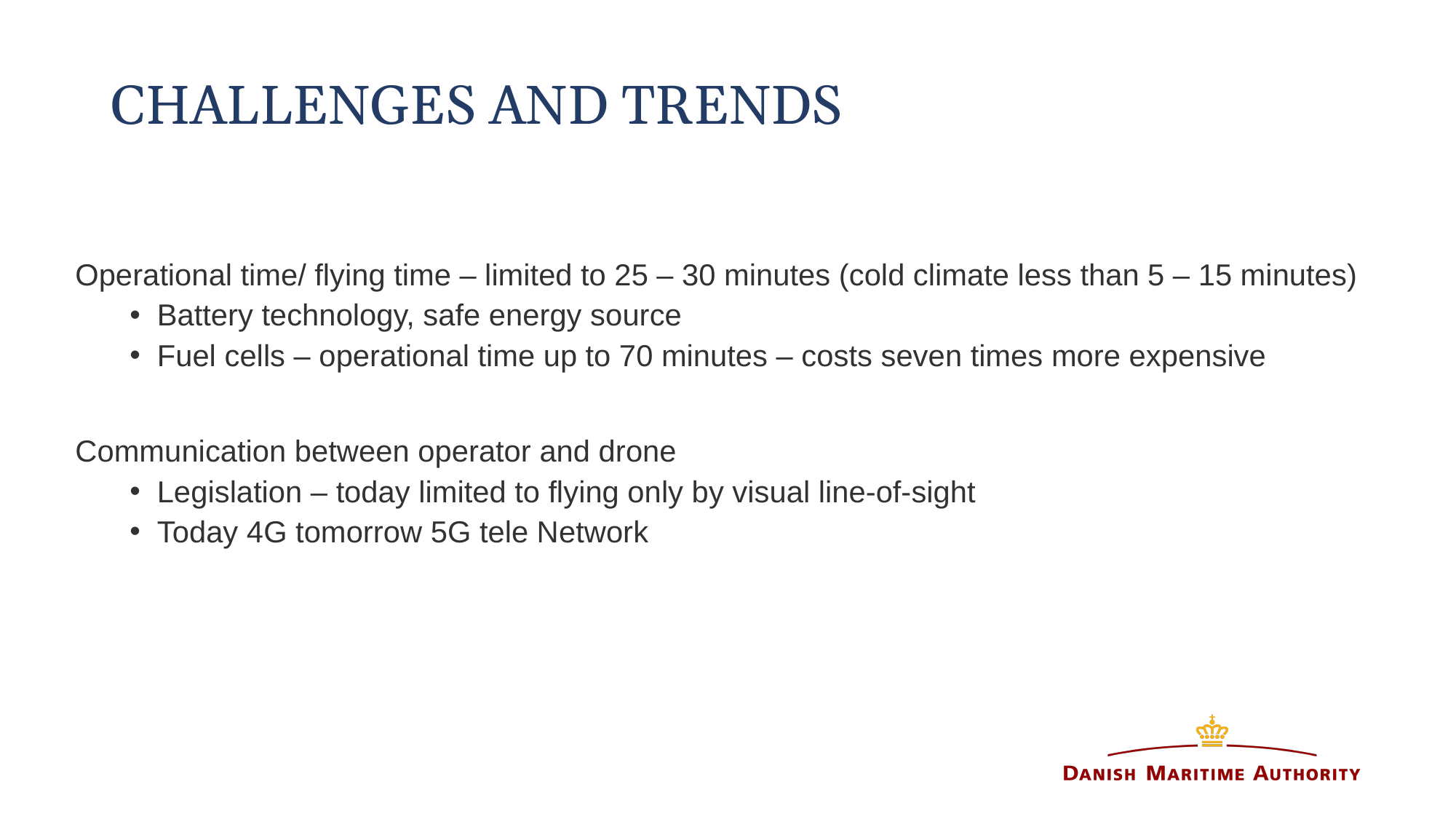

# Challenges and trends
Operational time/ flying time – limited to 25 – 30 minutes (cold climate less than 5 – 15 minutes)
Battery technology, safe energy source
Fuel cells – operational time up to 70 minutes – costs seven times more expensive

Communication between operator and drone
Legislation – today limited to flying only by visual line-of-sight
Today 4G tomorrow 5G tele Network